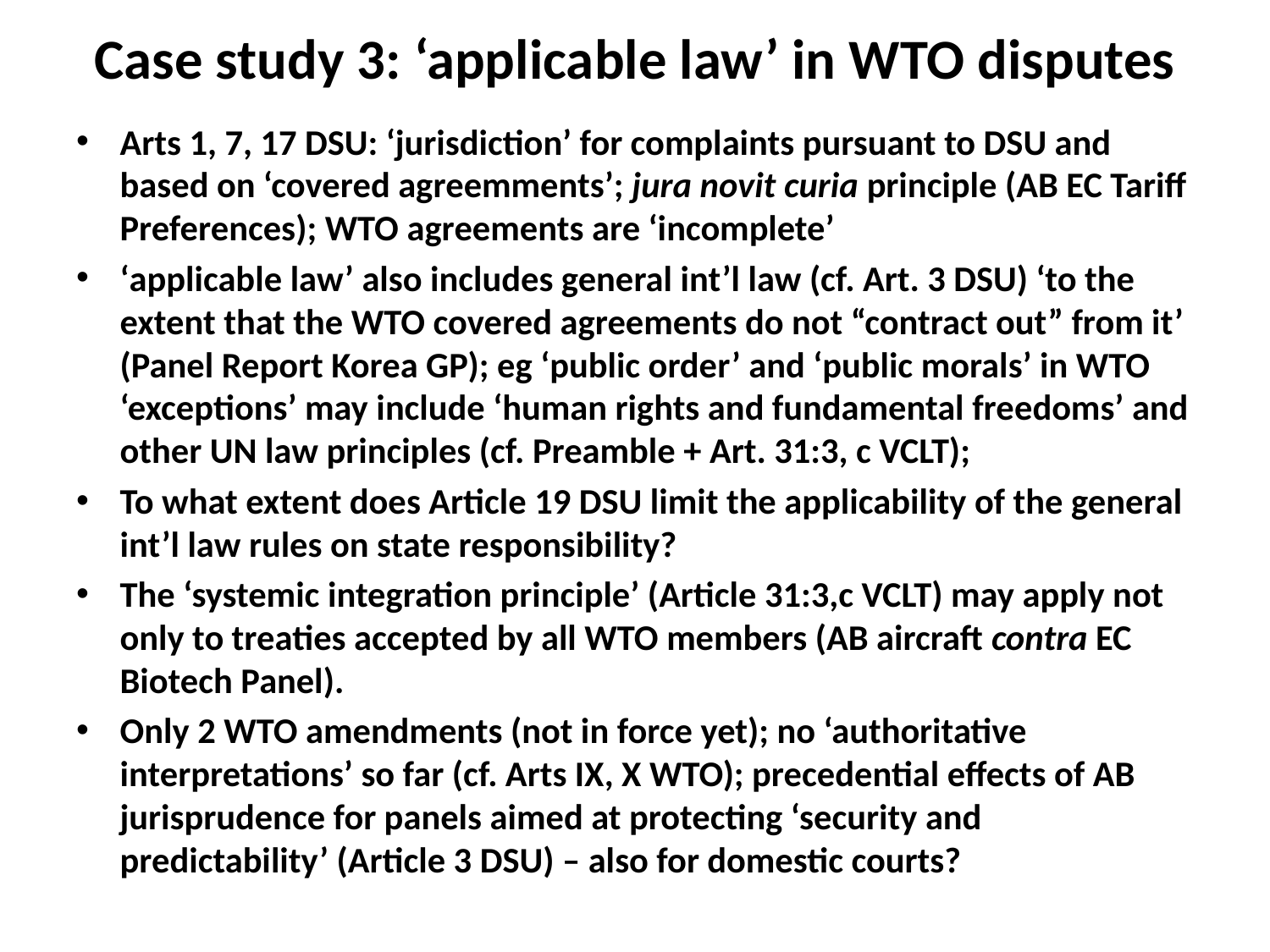

# Case study 3: ‘applicable law’ in WTO disputes
Arts 1, 7, 17 DSU: ‘jurisdiction’ for complaints pursuant to DSU and based on ‘covered agreemments’; jura novit curia principle (AB EC Tariff Preferences); WTO agreements are ‘incomplete’
‘applicable law’ also includes general int’l law (cf. Art. 3 DSU) ‘to the extent that the WTO covered agreements do not “contract out” from it’ (Panel Report Korea GP); eg ‘public order’ and ‘public morals’ in WTO ‘exceptions’ may include ‘human rights and fundamental freedoms’ and other UN law principles (cf. Preamble + Art. 31:3, c VCLT);
To what extent does Article 19 DSU limit the applicability of the general int’l law rules on state responsibility?
The ‘systemic integration principle’ (Article 31:3,c VCLT) may apply not only to treaties accepted by all WTO members (AB aircraft contra EC Biotech Panel).
Only 2 WTO amendments (not in force yet); no ‘authoritative interpretations’ so far (cf. Arts IX, X WTO); precedential effects of AB jurisprudence for panels aimed at protecting ‘security and predictability’ (Article 3 DSU) – also for domestic courts?